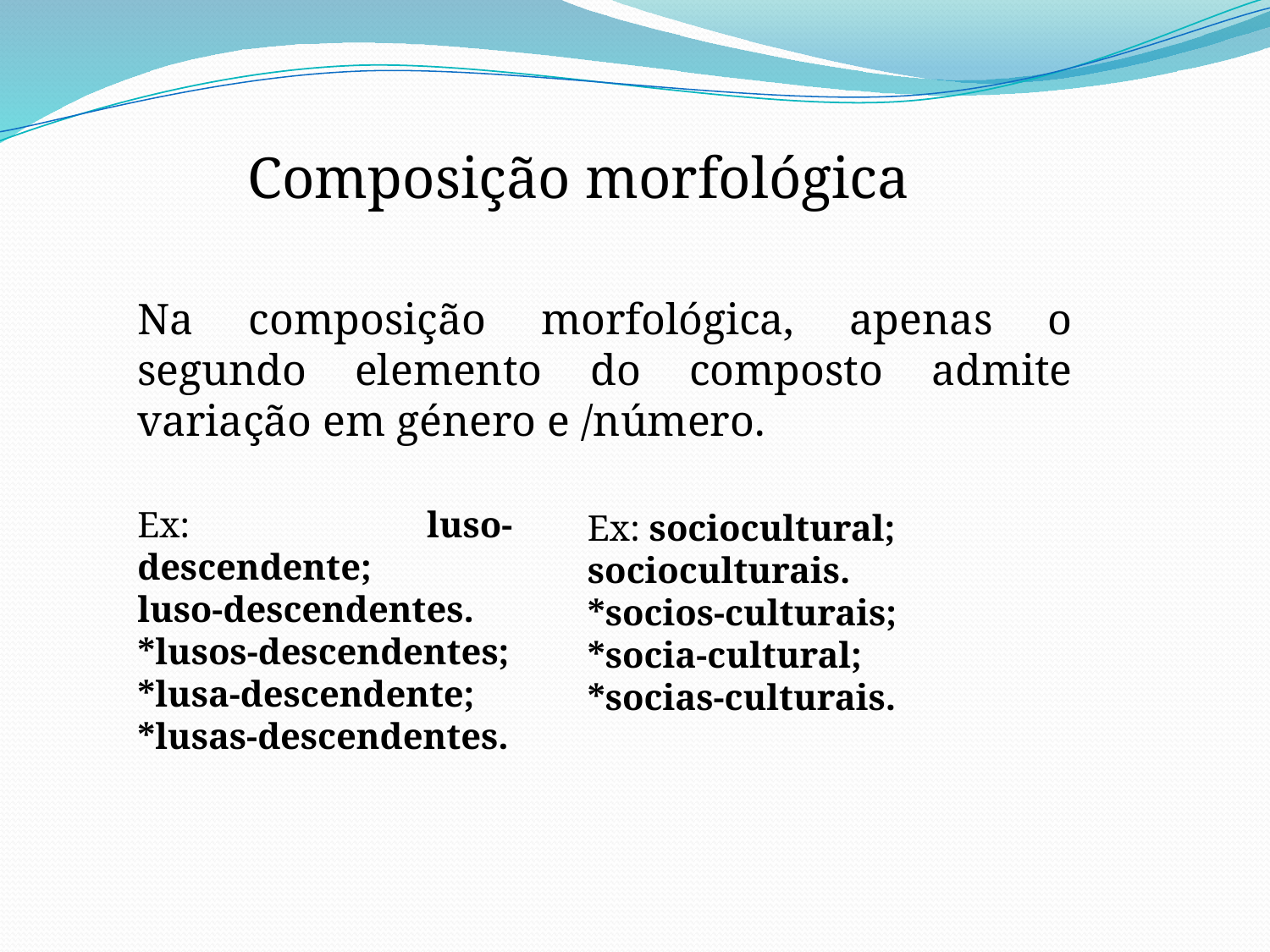

Composição morfológica
Na composição morfológica, apenas o segundo elemento do composto admite variação em género e /número.
Ex: luso-descendente;
luso-descendentes.
*lusos-descendentes;
*lusa-descendente;
*lusas-descendentes.
Ex: sociocultural;
socioculturais.
*socios-culturais;
*socia-cultural;
*socias-culturais.